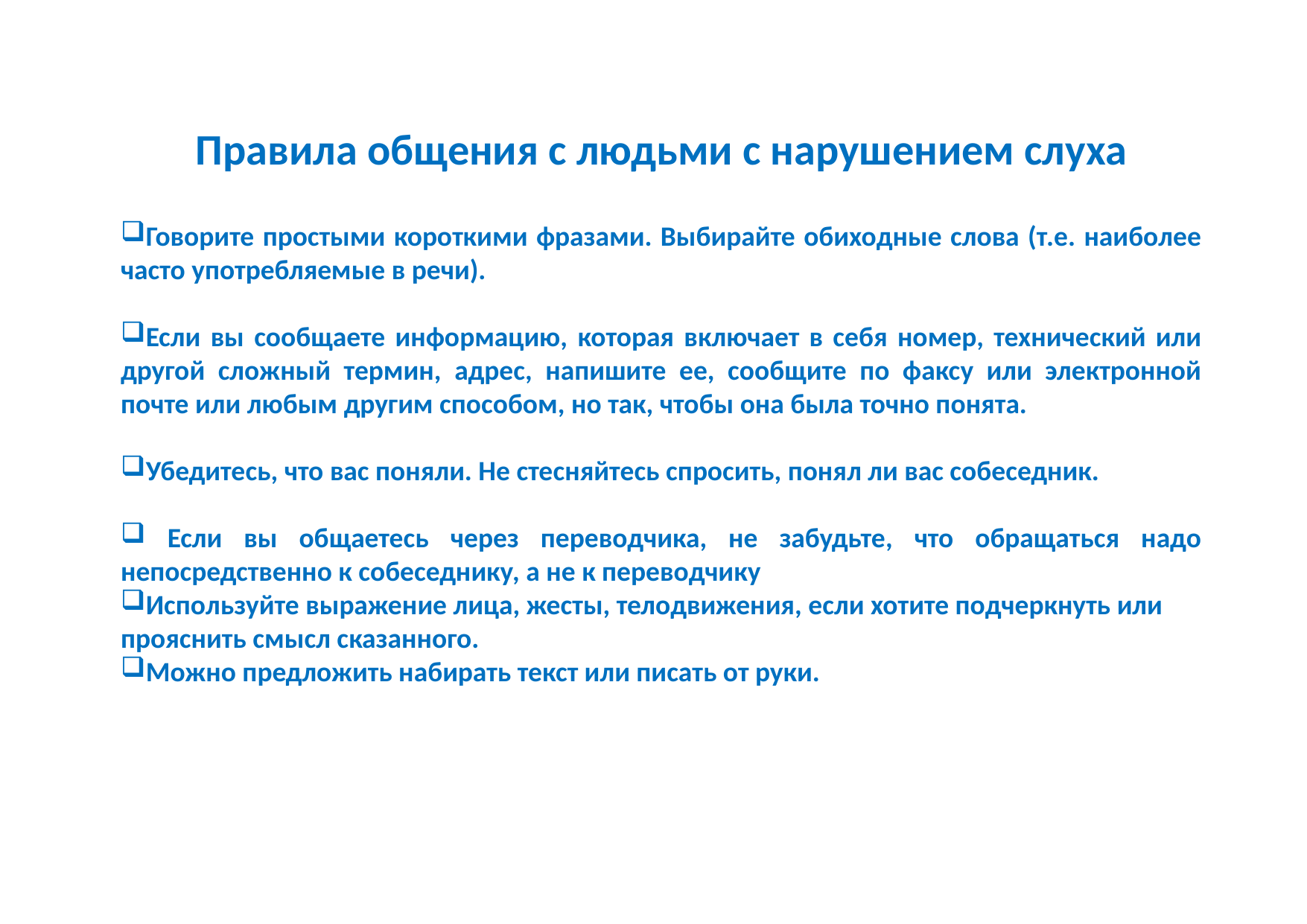

Правила общения c людьми с нарушением слуха

Говорите простыми короткими фразами. Выбирайте обиходные слова (т.е. наиболее часто употребляемые в речи).

Если вы сообщаете информацию, которая включает в себя номер, технический или другой сложный термин, адрес, напишите ее, сообщите по факсу или электронной почте или любым другим способом, но так, чтобы она была точно понята.

Убедитесь, что вас поняли. Не стесняйтесь спросить, понял ли вас собеседник.

 Если вы общаетесь через переводчика, не забудьте, что обращаться надо непосредственно к собеседнику, а не к переводчику
Используйте выражение лица, жесты, телодвижения, если хотите подчеркнуть или прояснить смысл сказанного.
Можно предложить набирать текст или писать от руки.